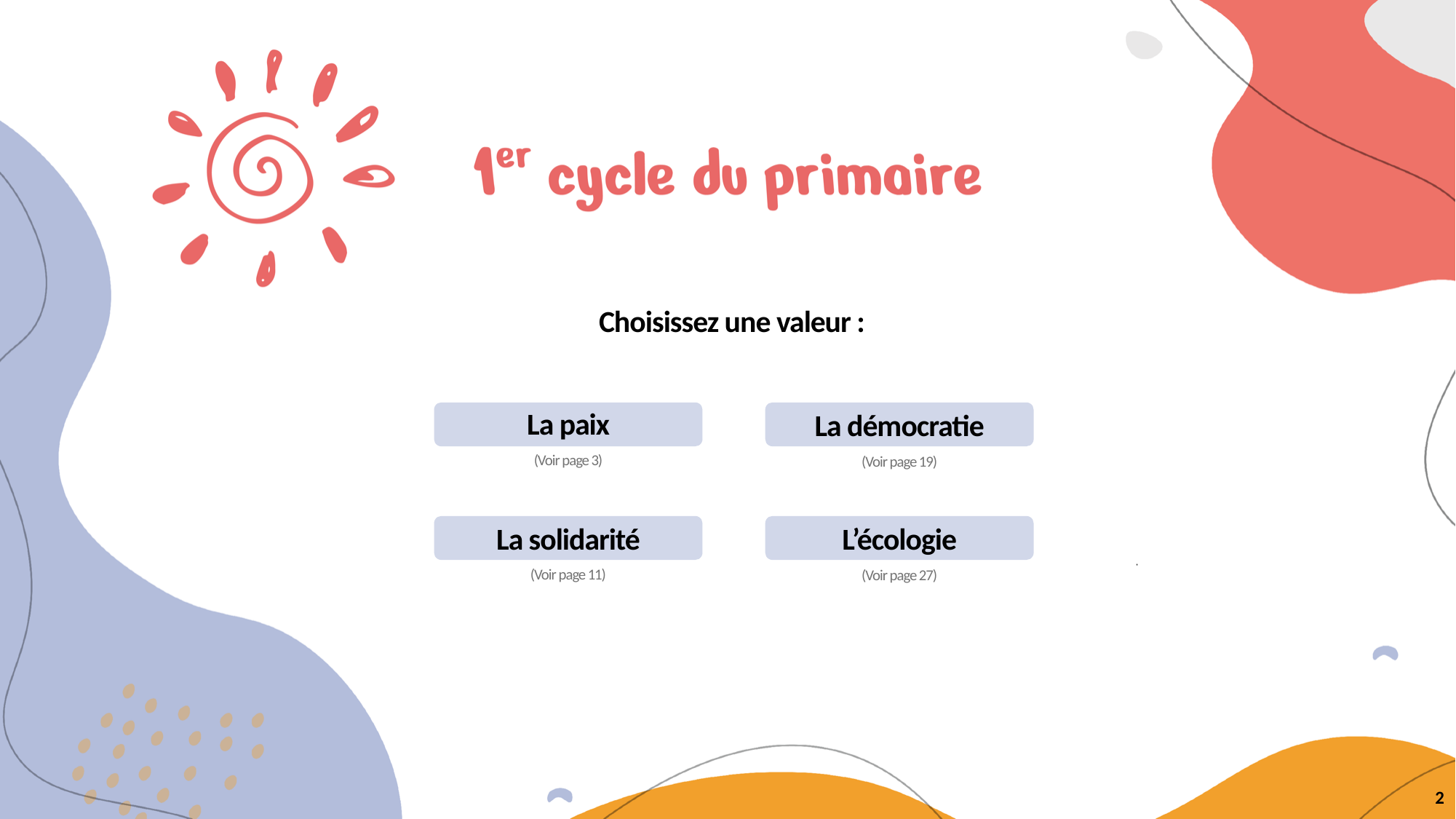

Choisissez une valeur :
La paix

La démocratie

(Voir page 3)
(Voir page 19)
La solidarité

L’écologie

(Voir page 11)
(Voir page 27)
2